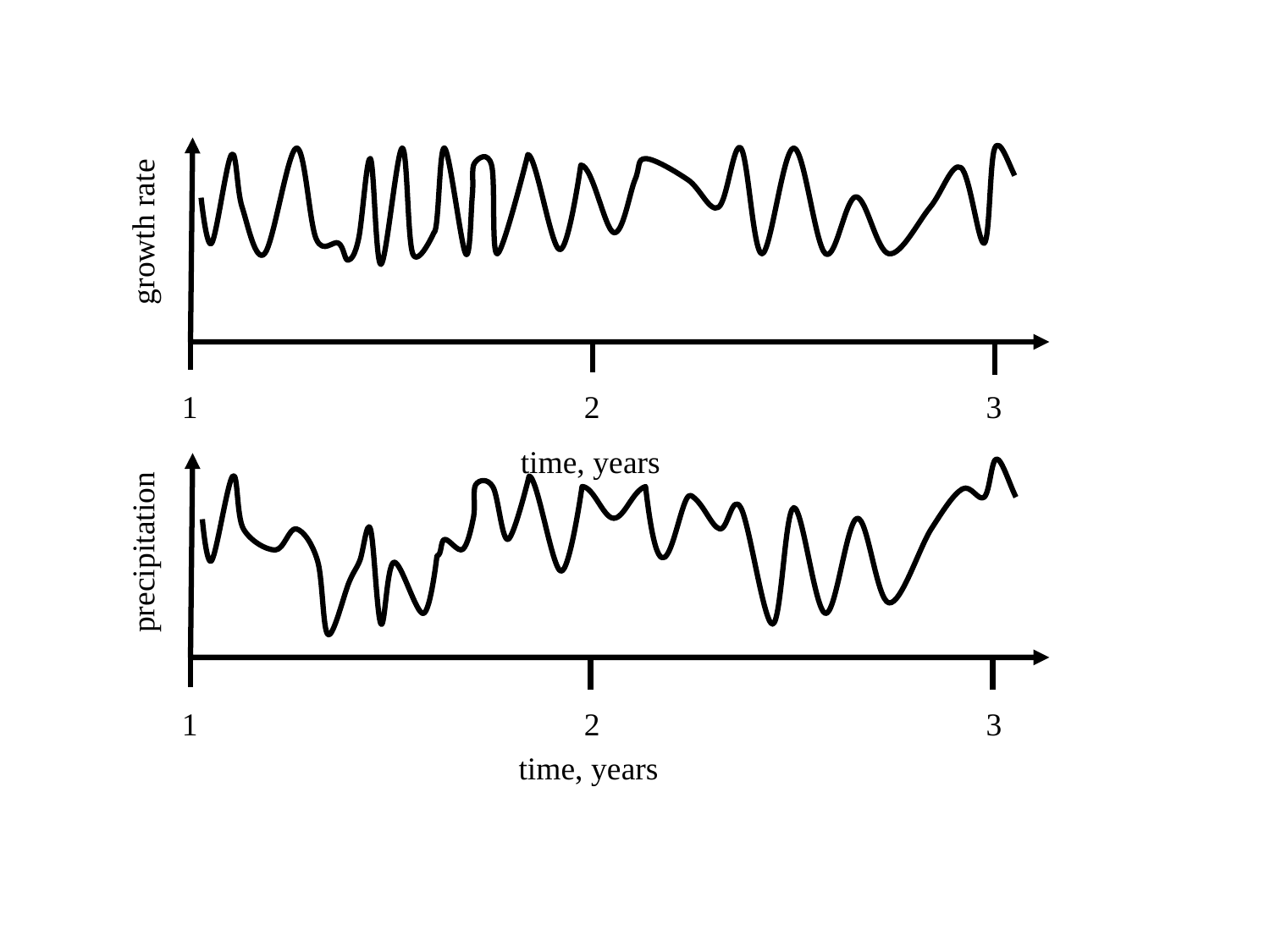

growth rate
1
2
3
time, years

precipitation
1
2
3
time, years